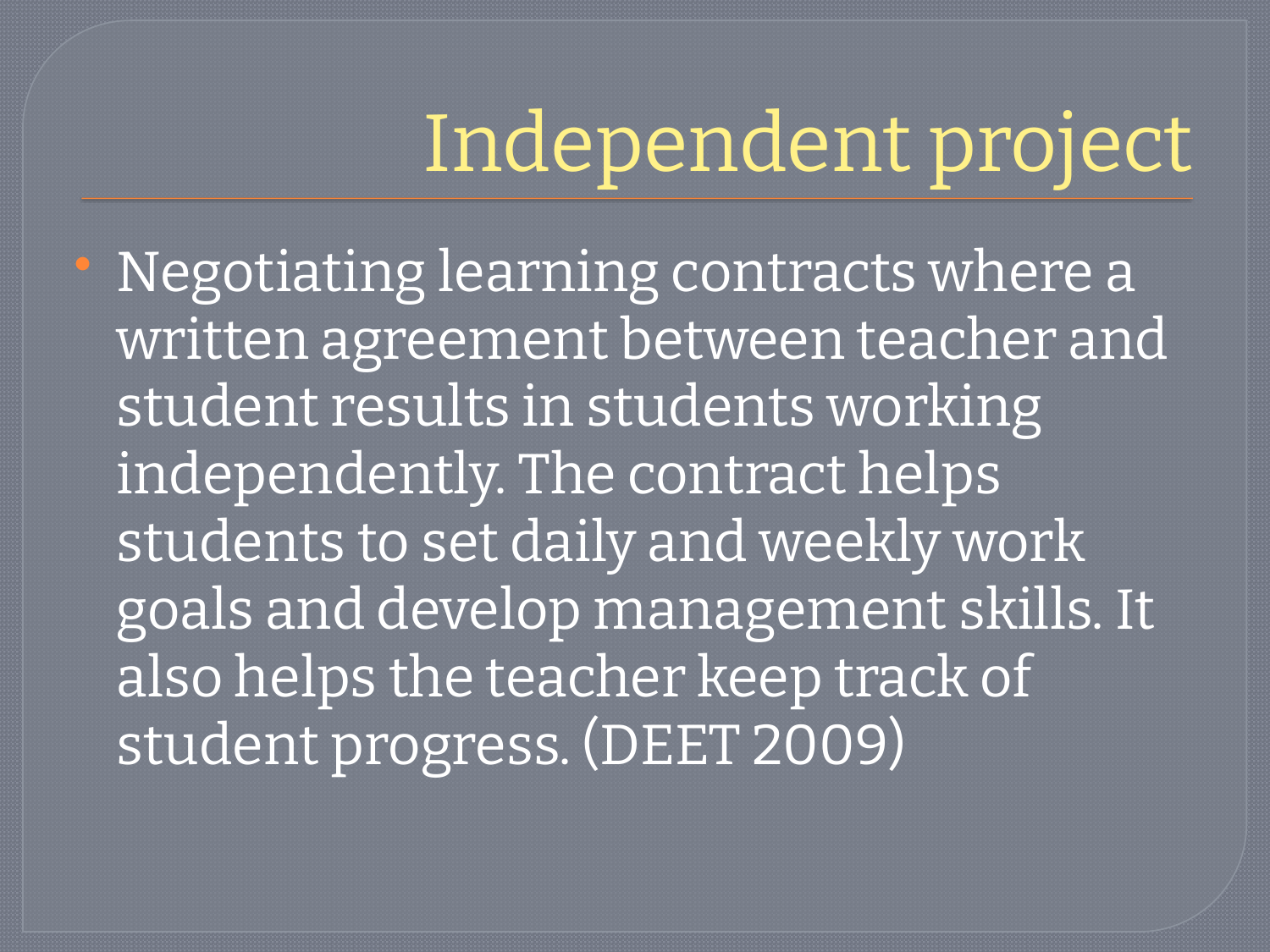

# Independent project
Negotiating learning contracts where a written agreement between teacher and student results in students working independently. The contract helps students to set daily and weekly work goals and develop management skills. It also helps the teacher keep track of student progress. (DEET 2009)